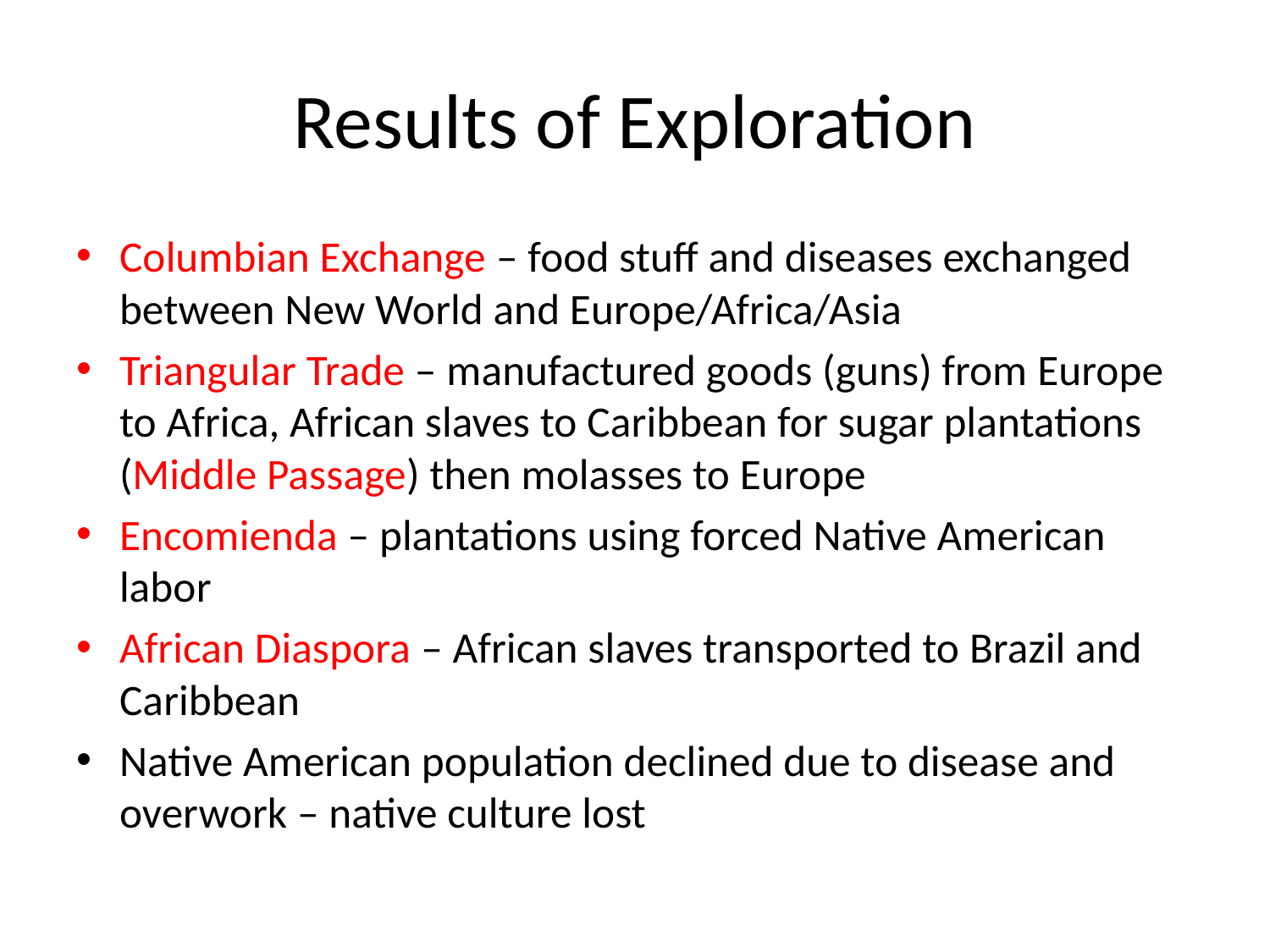

# Results of Exploration
Columbian Exchange – food stuff and diseases exchanged between New World and Europe/Africa/Asia
Triangular Trade – manufactured goods (guns) from Europe to Africa, African slaves to Caribbean for sugar plantations (Middle Passage) then molasses to Europe
Encomienda – plantations using forced Native American labor
African Diaspora – African slaves transported to Brazil and Caribbean
Native American population declined due to disease and overwork – native culture lost